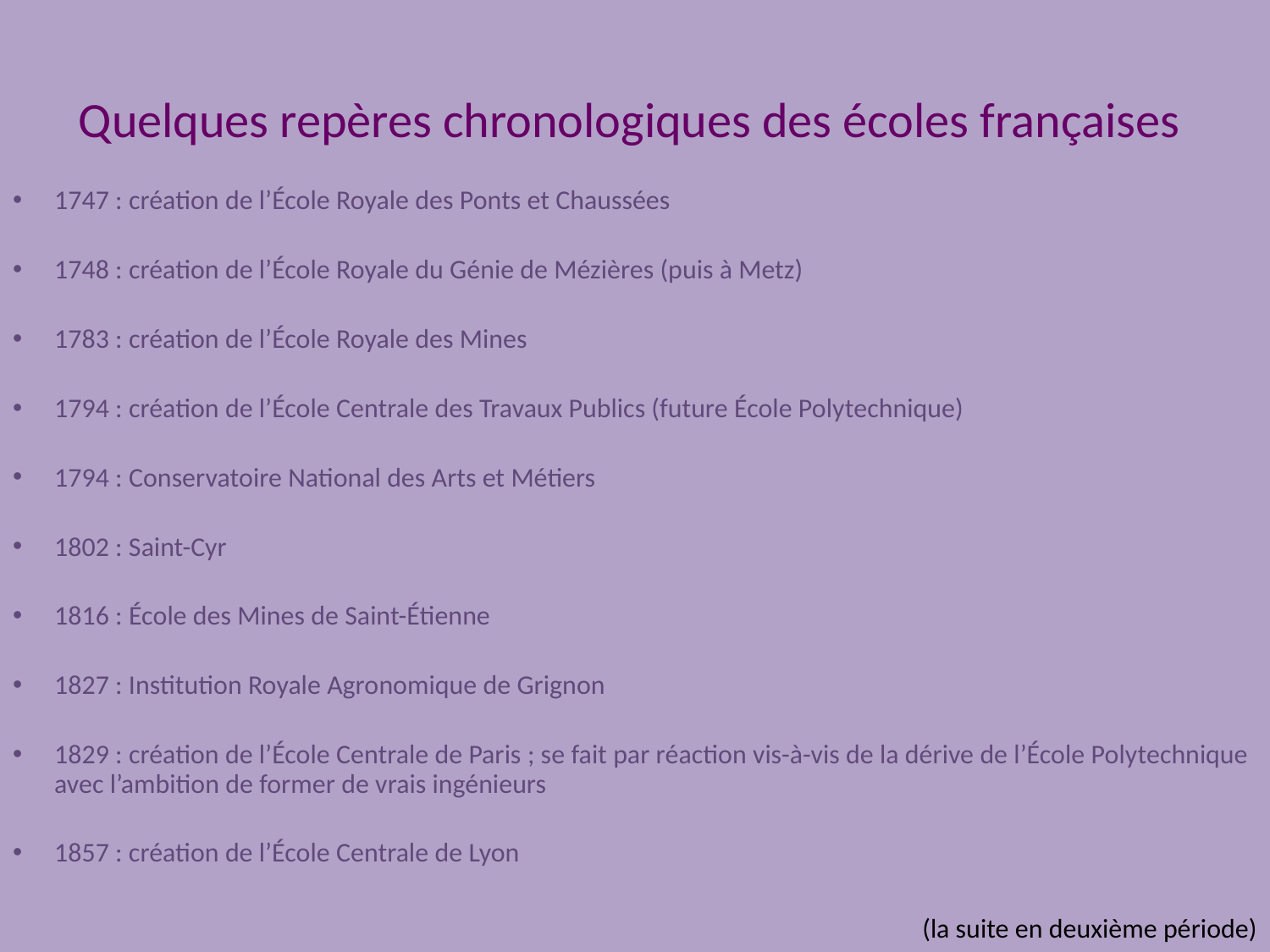

# Quelques repères chronologiques des écoles françaises
1747 : création de l’École Royale des Ponts et Chaussées

1748 : création de l’École Royale du Génie de Mézières (puis à Metz)

1783 : création de l’École Royale des Mines

1794 : création de l’École Centrale des Travaux Publics (future École Polytechnique)

1794 : Conservatoire National des Arts et Métiers

1802 : Saint-Cyr

1816 : École des Mines de Saint-Étienne

1827 : Institution Royale Agronomique de Grignon

1829 : création de l’École Centrale de Paris ; se fait par réaction vis-à-vis de la dérive de l’École Polytechnique avec l’ambition de former de vrais ingénieurs

1857 : création de l’École Centrale de Lyon

(la suite en deuxième période)